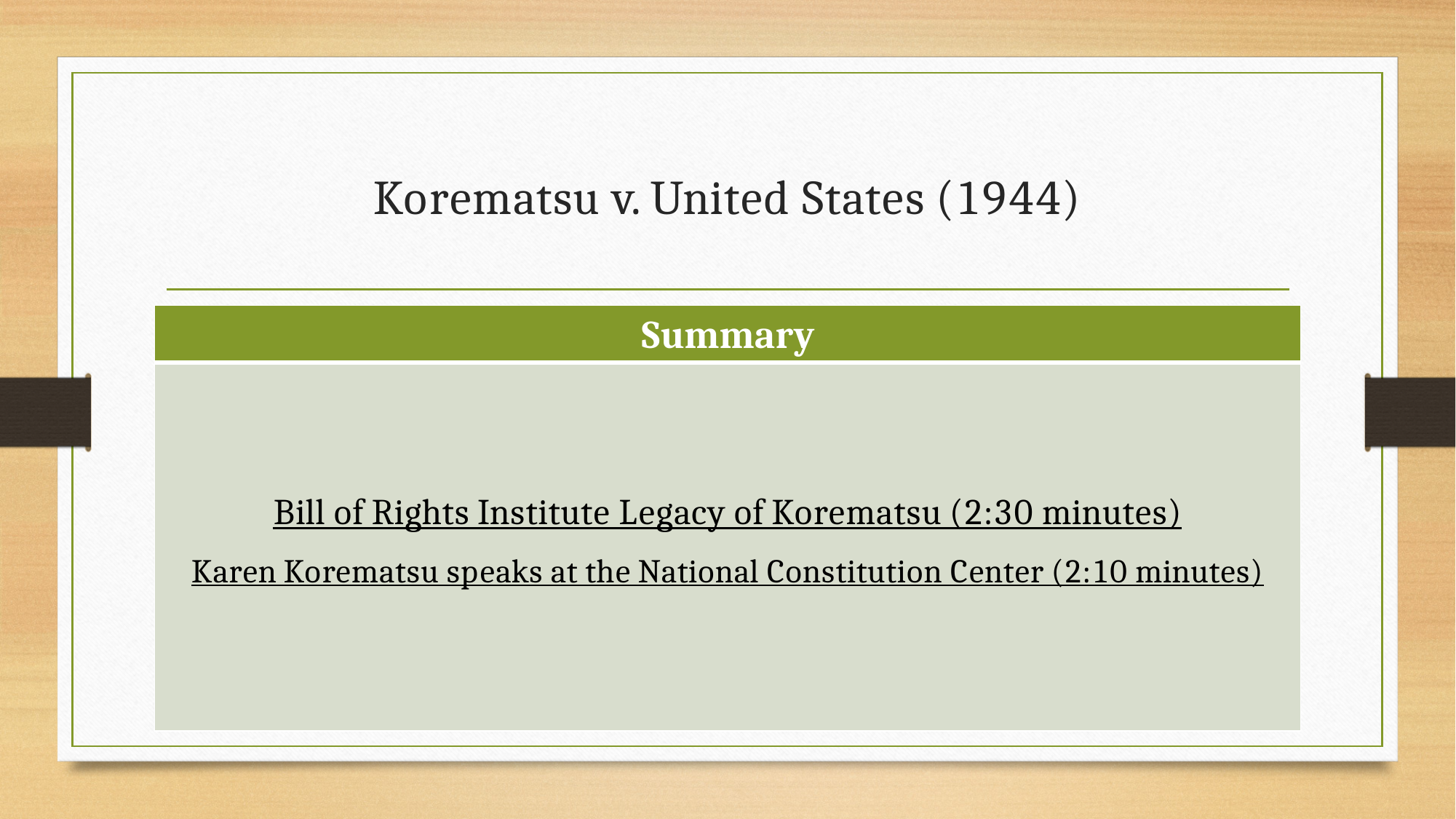

# Korematsu v. United States (1944)
| Summary |
| --- |
| Bill of Rights Institute Legacy of Korematsu (2:30 minutes) Karen Korematsu speaks at the National Constitution Center (2:10 minutes) |